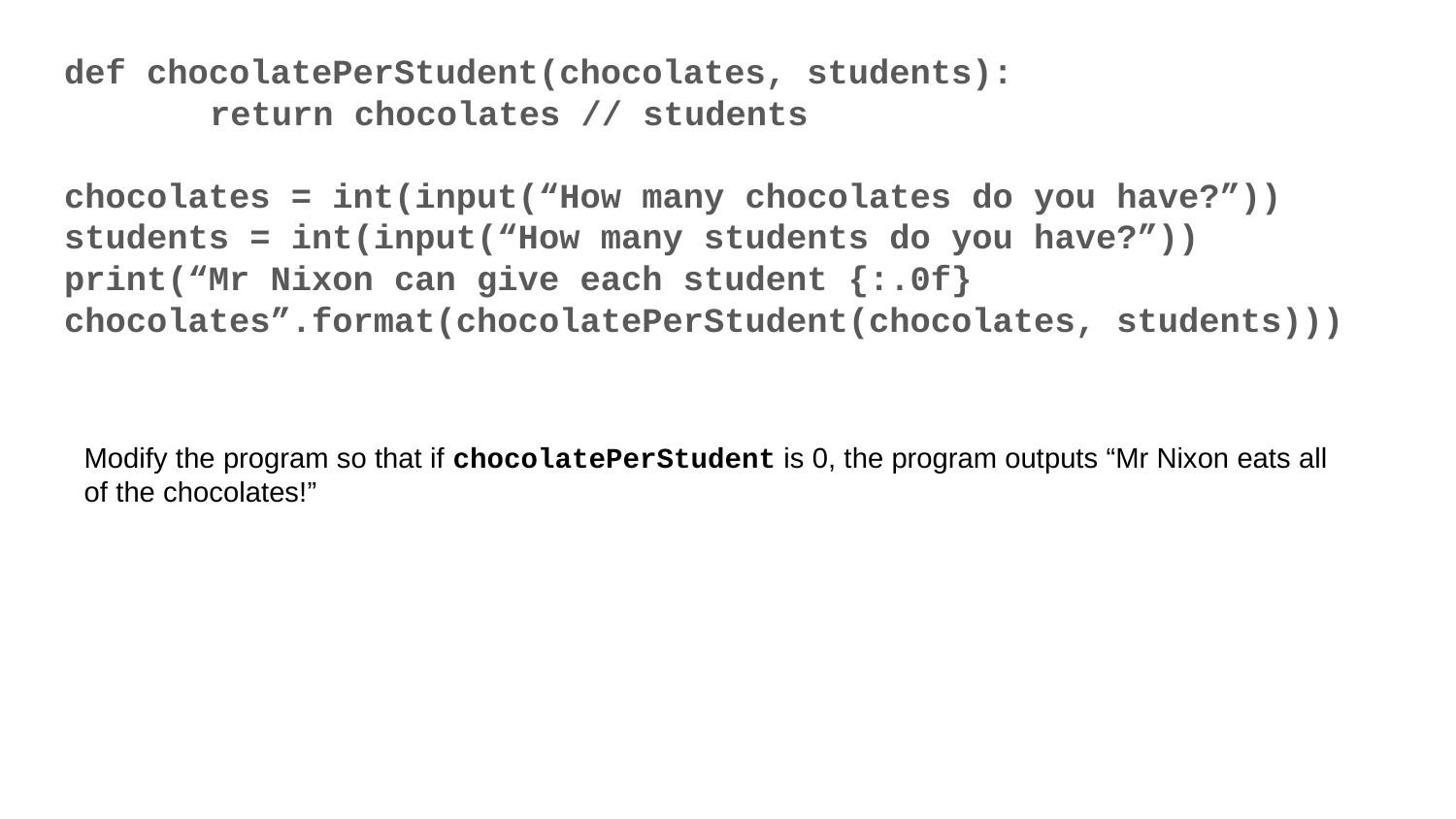

def chocolatePerStudent(chocolates, students):
	return chocolates // students

chocolates = int(input(“How many chocolates do you have?”))
students = int(input(“How many students do you have?”))
print(“Mr Nixon can give each student {:.0f} chocolates”.format(chocolatePerStudent(chocolates, students)))

Modify the program so that if chocolatePerStudent is 0, the program outputs “Mr Nixon eats all of the chocolates!”